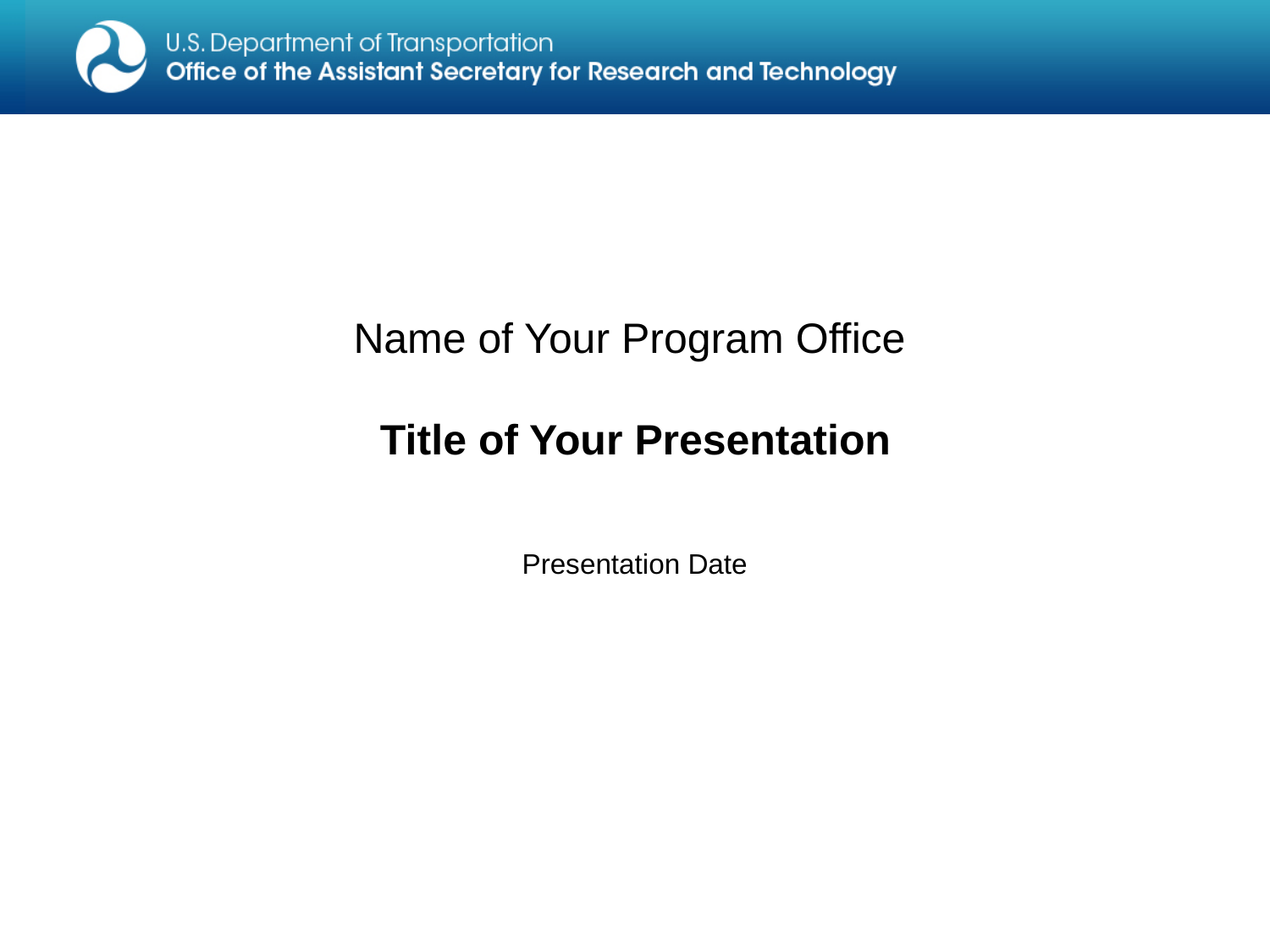

# Name of Your Program Office Title of Your Presentation
Presentation Date